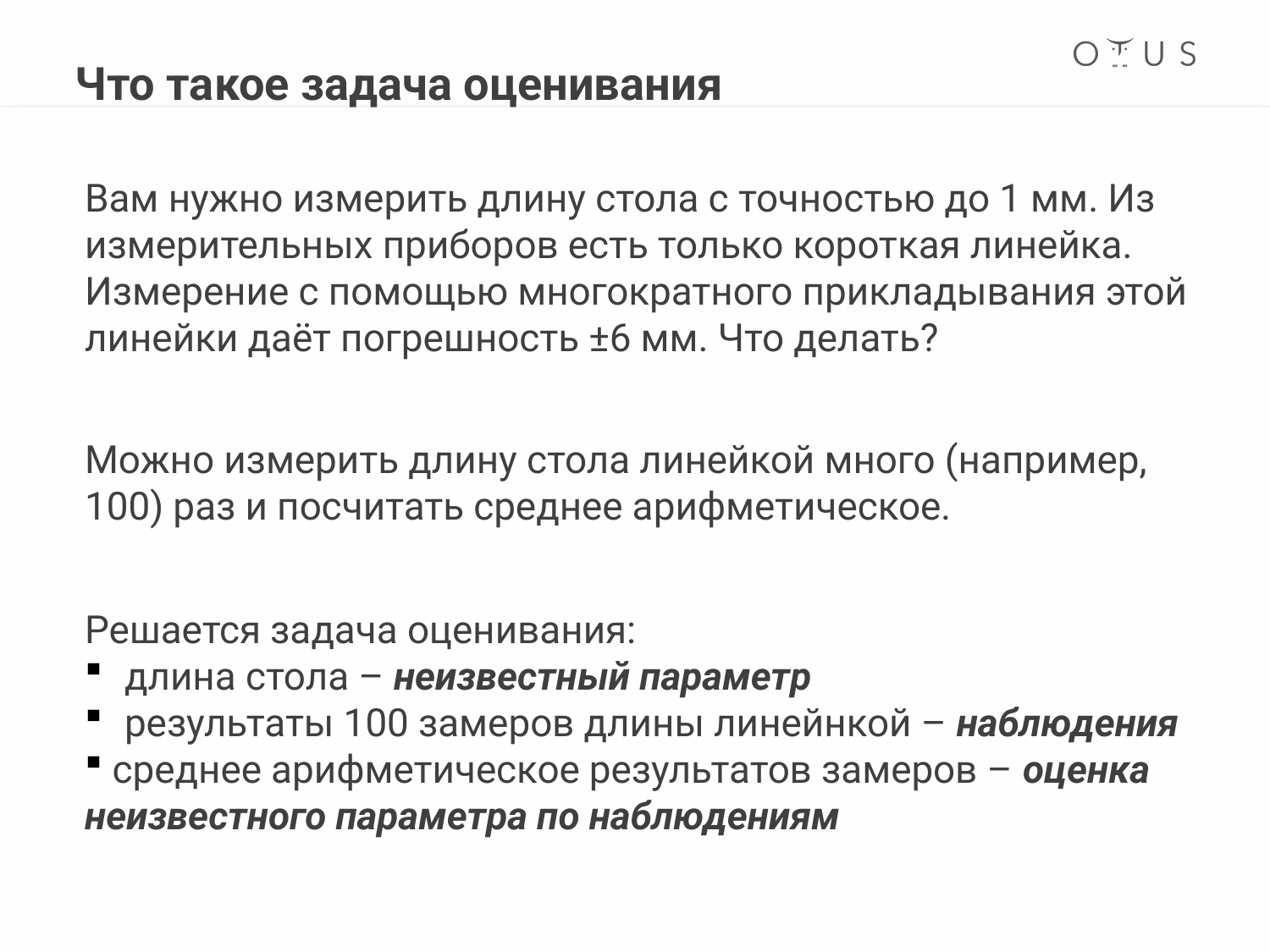

# Что такое задача оценивания
Вам нужно измерить длину стола с точностью до 1 мм. Из измерительных приборов есть только короткая линейка. Измерение с помощью многократного прикладывания этой линейки даёт погрешность ±6 мм. Что делать?
Можно измерить длину стола линейкой много (например, 100) раз и посчитать среднее арифметическое.
Решается задача оценивания:
 длина стола – неизвестный параметр
 результаты 100 замеров длины линейнкой – наблюдения
 среднее арифметическое результатов замеров – оценка неизвестного параметра по наблюдениям